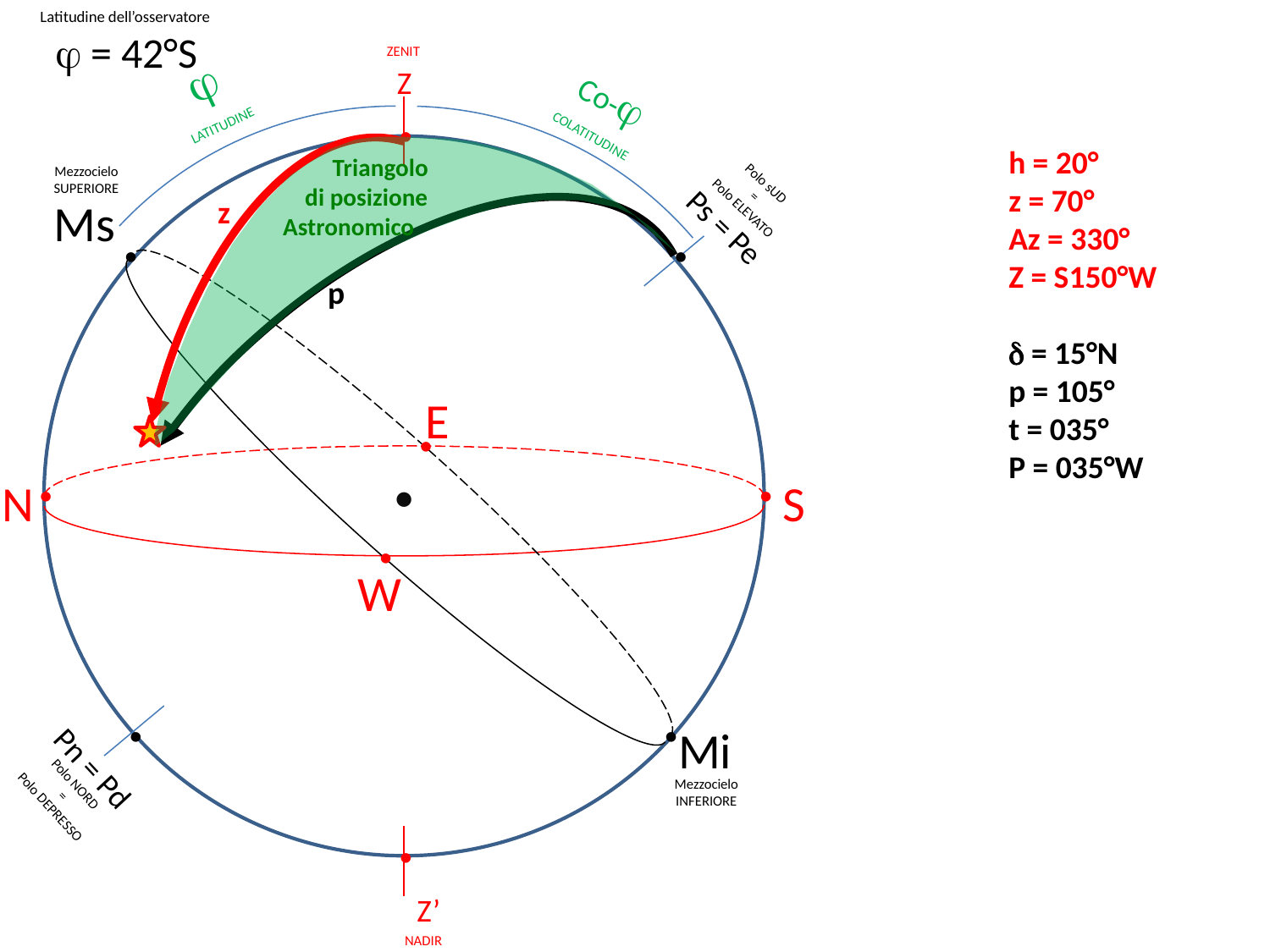

Latitudine dell’osservatore
ϕ = 42°S
ZENIT
ϕ
Z
Co-ϕ

LATITUDINE
●
COLATITUDINE
●
h = 20°
z = 70°
Az = 330°
Z = S150°W

δ = 15°N
p = 105°
t = 035°
P = 035°W

                              Triangolo
                         di posizione
                     Astronomico

Mezzocielo
SUPERIORE
Polo sUD
=
Polo ELEVATO
z
Ms
Ps = Pe
●
●
p

E

●

N
S
●
●
●
W
Mi
●
●
Pn = Pd
Polo NORD
=
Polo DEPRESSO
Mezzocielo
INFERIORE
●
Z’
NADIR